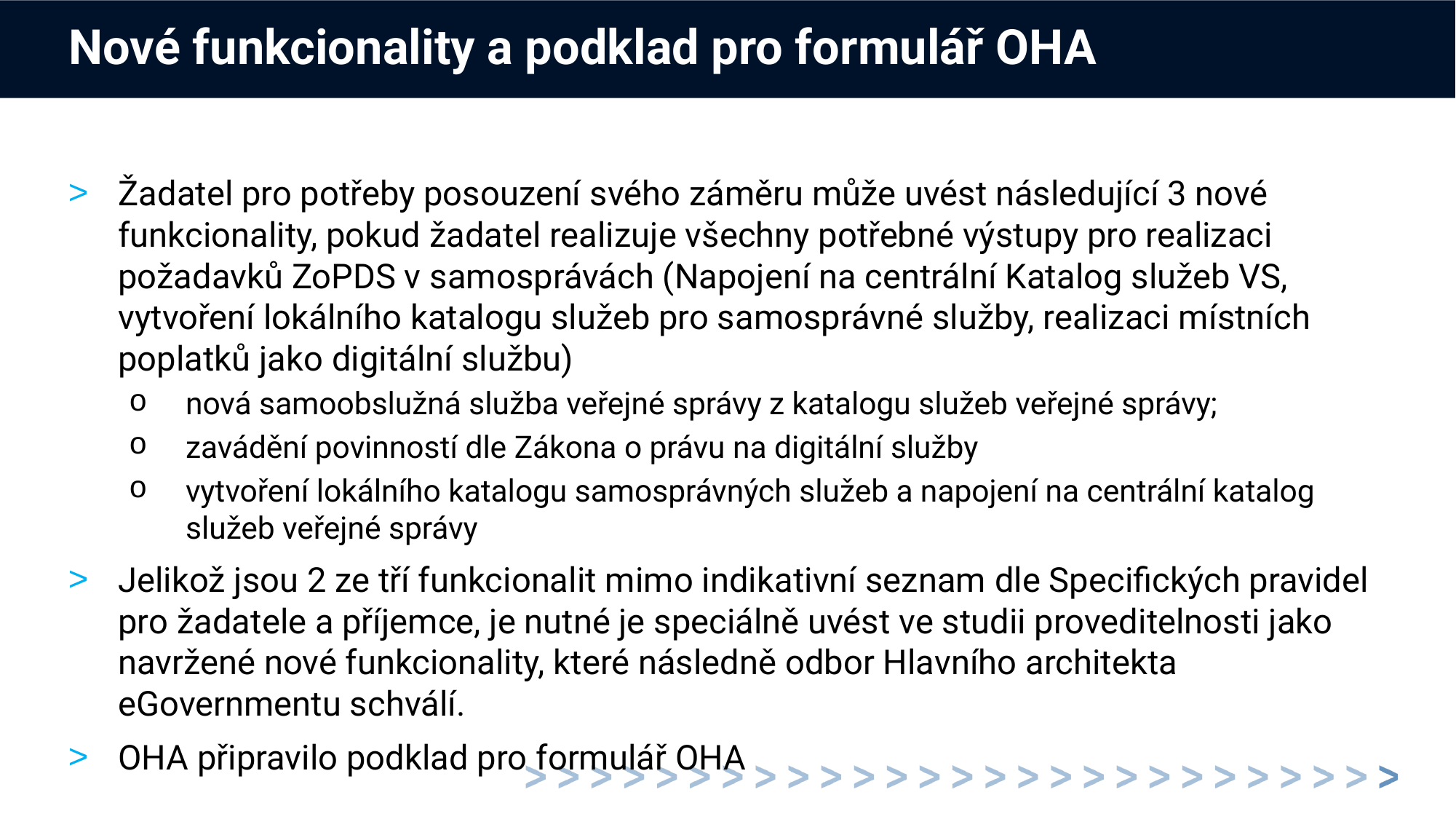

# Nové funkcionality a podklad pro formulář OHA
Žadatel pro potřeby posouzení svého záměru může uvést následující 3 nové funkcionality, pokud žadatel realizuje všechny potřebné výstupy pro realizaci požadavků ZoPDS v samosprávách (Napojení na centrální Katalog služeb VS, vytvoření lokálního katalogu služeb pro samosprávné služby, realizaci místních poplatků jako digitální službu)
nová samoobslužná služba veřejné správy z katalogu služeb veřejné správy;
zavádění povinností dle Zákona o právu na digitální služby
vytvoření lokálního katalogu samosprávných služeb a napojení na centrální katalog služeb veřejné správy
Jelikož jsou 2 ze tří funkcionalit mimo indikativní seznam dle Specifických pravidel pro žadatele a příjemce, je nutné je speciálně uvést ve studii proveditelnosti jako navržené nové funkcionality, které následně odbor Hlavního architekta eGovernmentu schválí.
OHA připravilo podklad pro formulář OHA